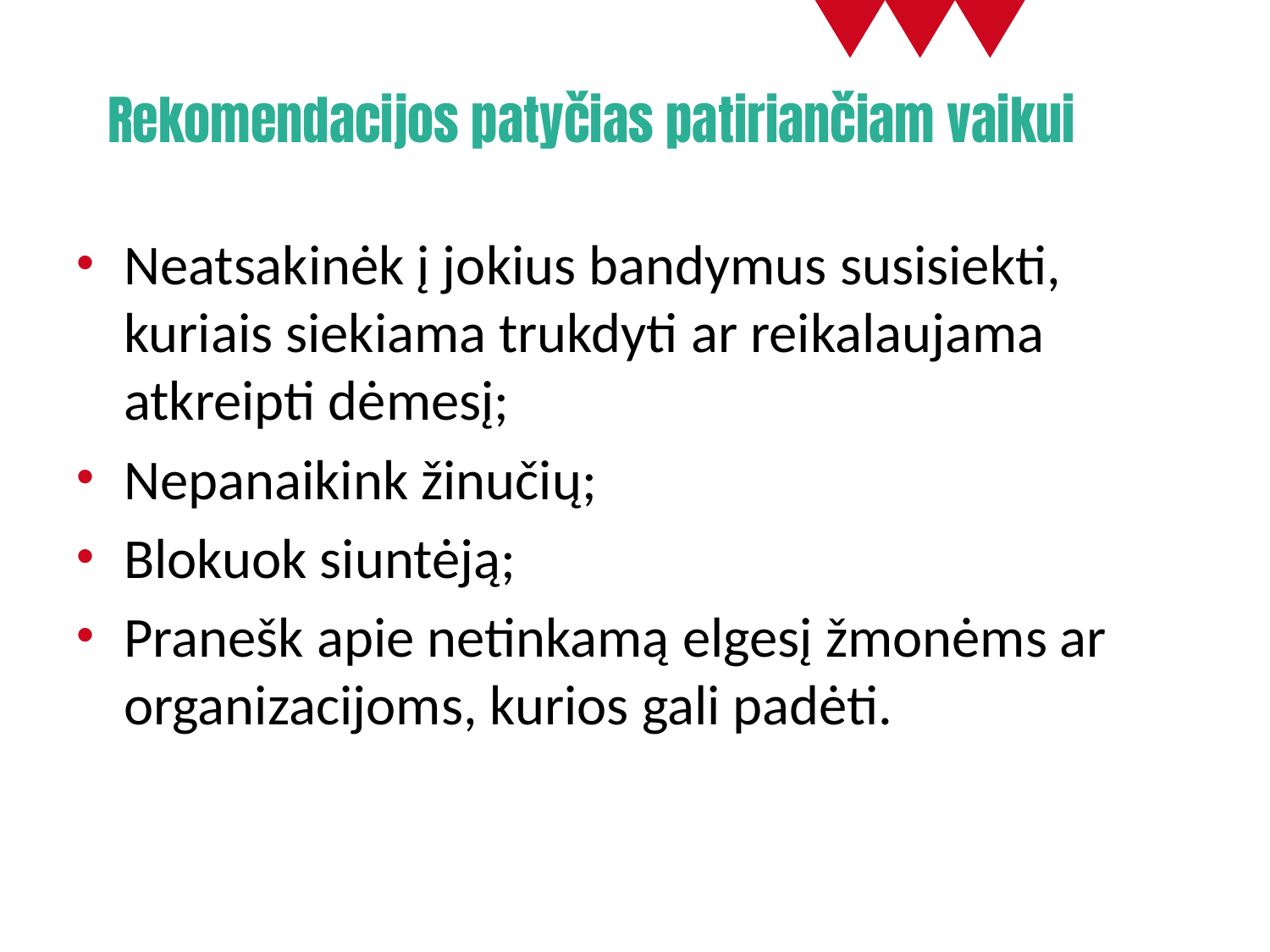

# Rekomendacijos patyčias patiriančiam vaikui
Neatsakinėk į jokius bandymus susisiekti, kuriais siekiama trukdyti ar reikalaujama atkreipti dėmesį;
Nepanaikink žinučių;
Blokuok siuntėją;
Pranešk apie netinkamą elgesį žmonėms ar organizacijoms, kurios gali padėti.